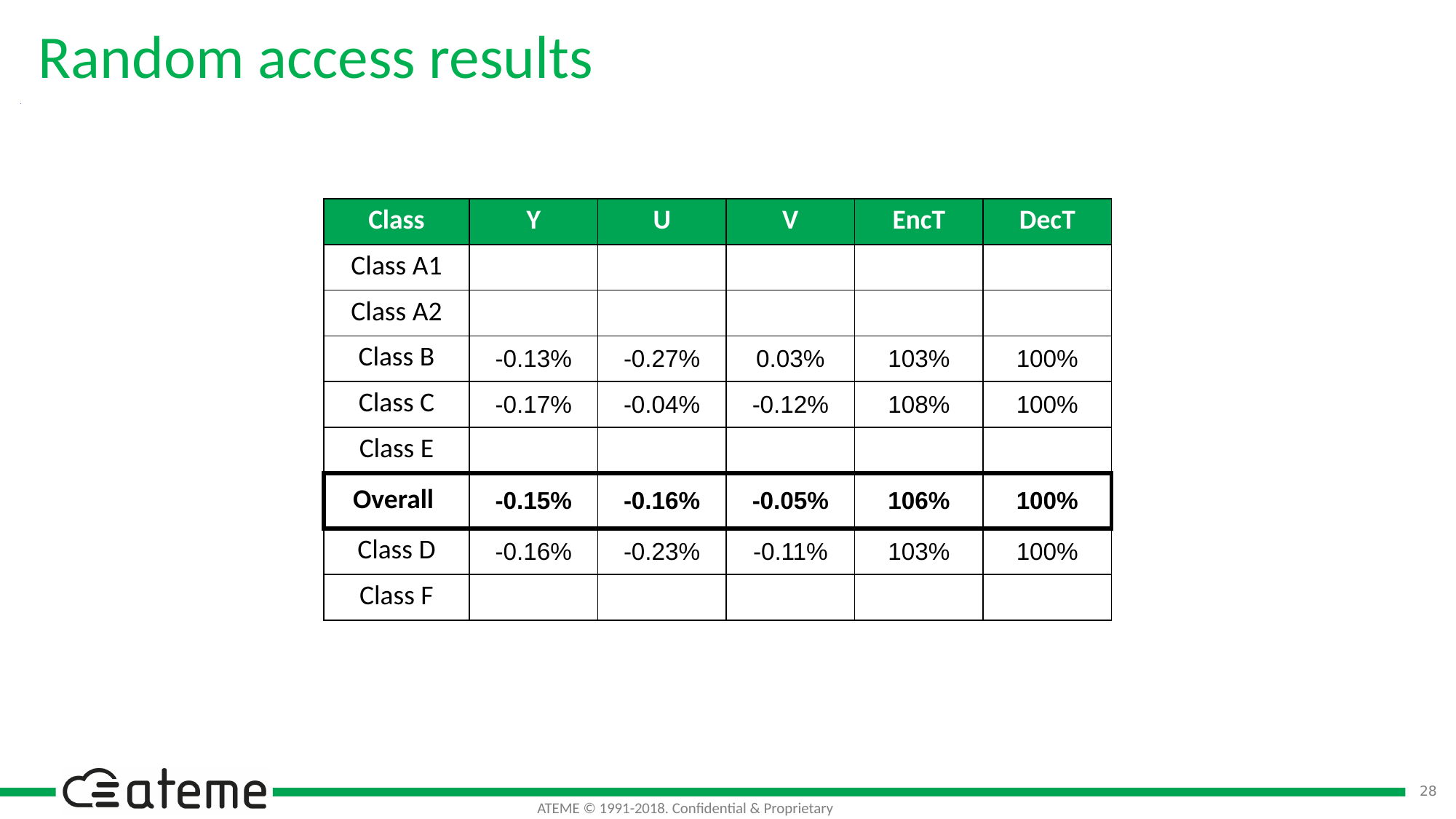

# Random access results
| Class | Y | U | V | EncT | DecT |
| --- | --- | --- | --- | --- | --- |
| Class A1 |  |  |  |  |  |
| Class A2 |  |  |  |  |  |
| Class B | -0.13% | -0.27% | 0.03% | 103% | 100% |
| Class C | -0.17% | -0.04% | -0.12% | 108% | 100% |
| Class E |  |  |  |  |  |
| Overall | -0.15% | -0.16% | -0.05% | 106% | 100% |
| Class D | -0.16% | -0.23% | -0.11% | 103% | 100% |
| Class F |  |  |  |  |  |